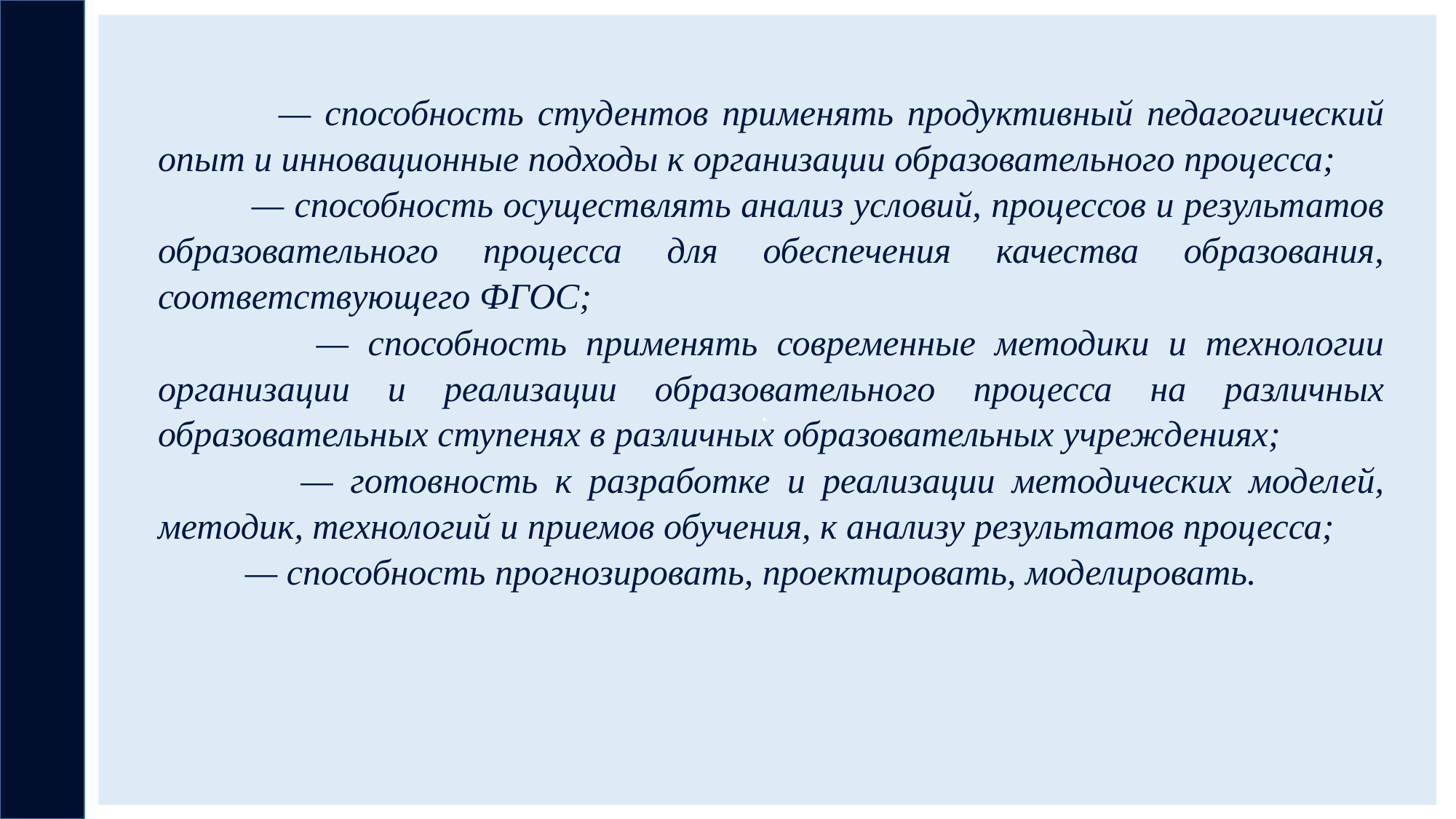

.
       — способность студентов применять продуктивный педагогический опыт и инновационные подходы к организации образовательного процесса;
       — способность осуществлять анализ условий, процессов и результатов образовательного процесса для обеспечения качества образования, соответствующего ФГОС;
       — способность применять современные методики и технологии организации и реализации образовательного процесса на различных образовательных ступенях в различных образовательных учреждениях;
       — готовность к разработке и реализации методических моделей, методик, технологий и приемов обучения, к анализу результатов процесса;
    — способность прогнозировать, проектировать, моделировать.